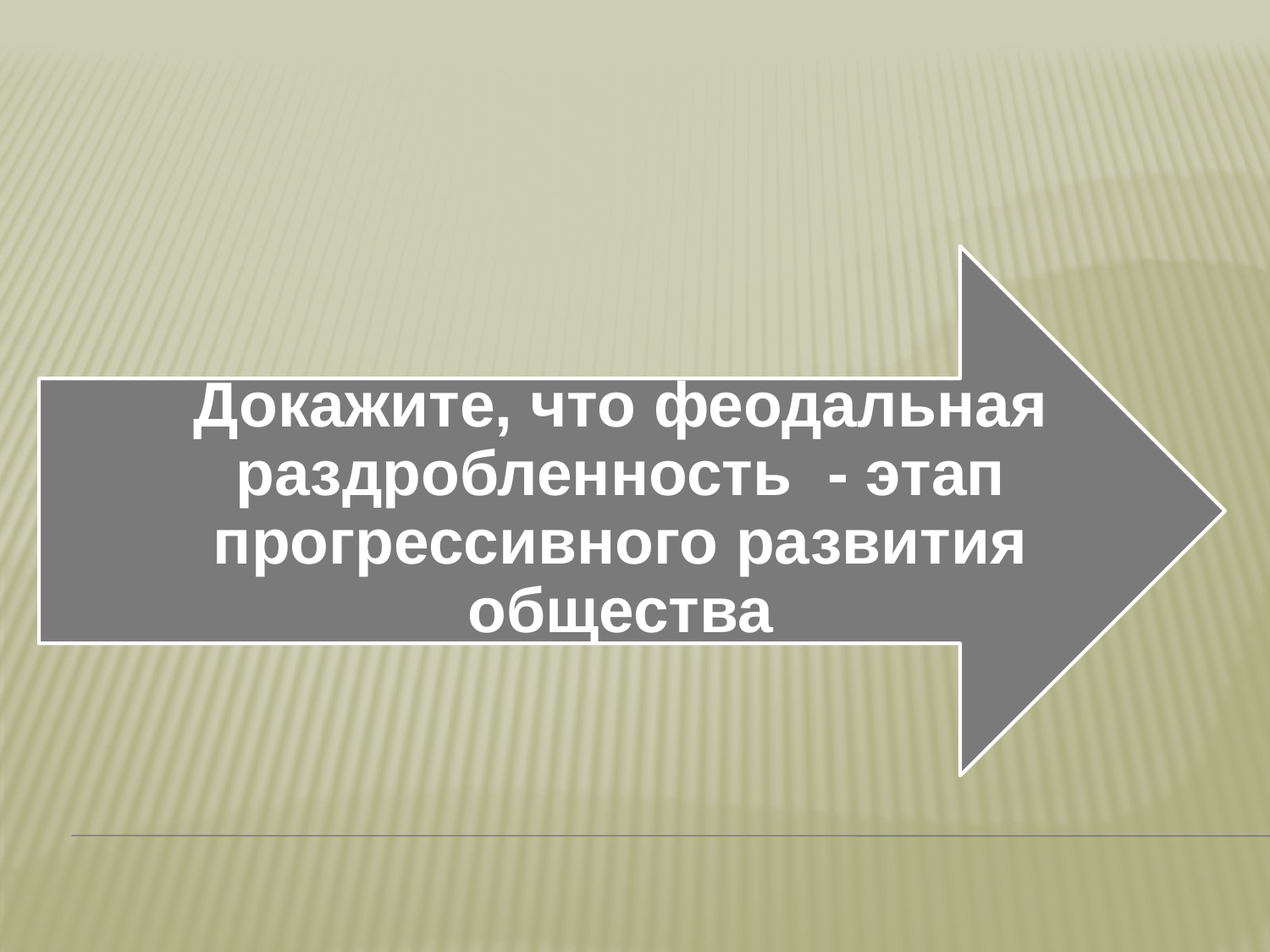

Докажите, что феодальная раздробленность  - этап прогрессивного развития общества